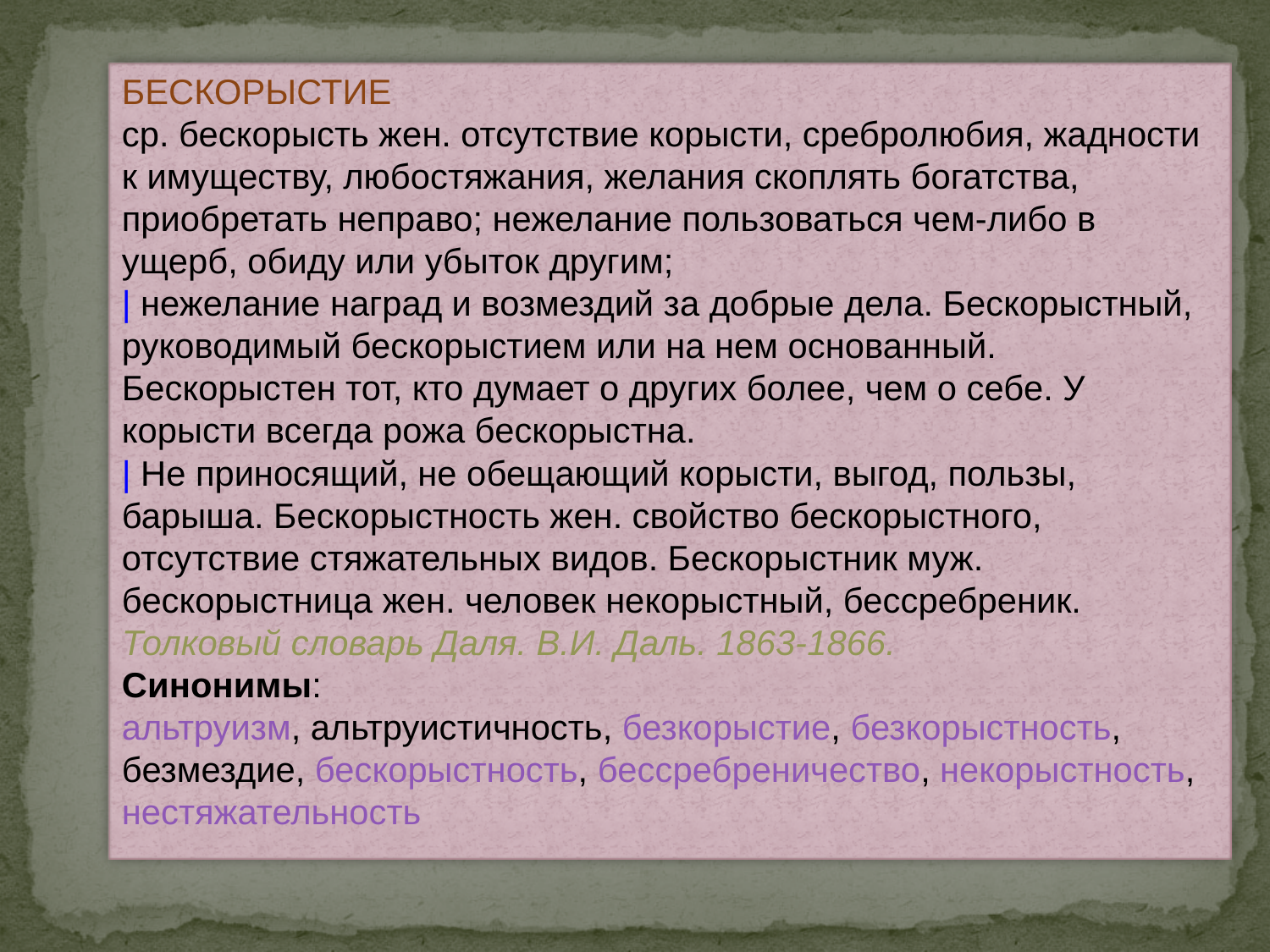

БЕСКОРЫСТИЕ
ср. бескорысть жен. отсутствие корысти, сребролюбия, жадности к имуществу, любостяжания, желания скоплять богатства, приобретать неправо; нежелание пользоваться чем-либо в ущерб, обиду или убыток другим;
| нежелание наград и возмездий за добрые дела. Бескорыстный, руководимый бескорыстием или на нем основанный. Бескорыстен тот, кто думает о других более, чем о себе. У корысти всегда рожа бескорыстна.
| Не приносящий, не обещающий корысти, выгод, пользы, барыша. Бескорыстность жен. свойство бескорыстного, отсутствие стяжательных видов. Бескорыстник муж. бескорыстница жен. человек некорыстный, бессребреник.
Толковый словарь Даля. В.И. Даль. 1863-1866.
Синонимы:
альтруизм, альтруистичность, безкорыстие, безкорыстность, безмездие, бескорыстность, бессребреничество, некорыстность,нестяжательность